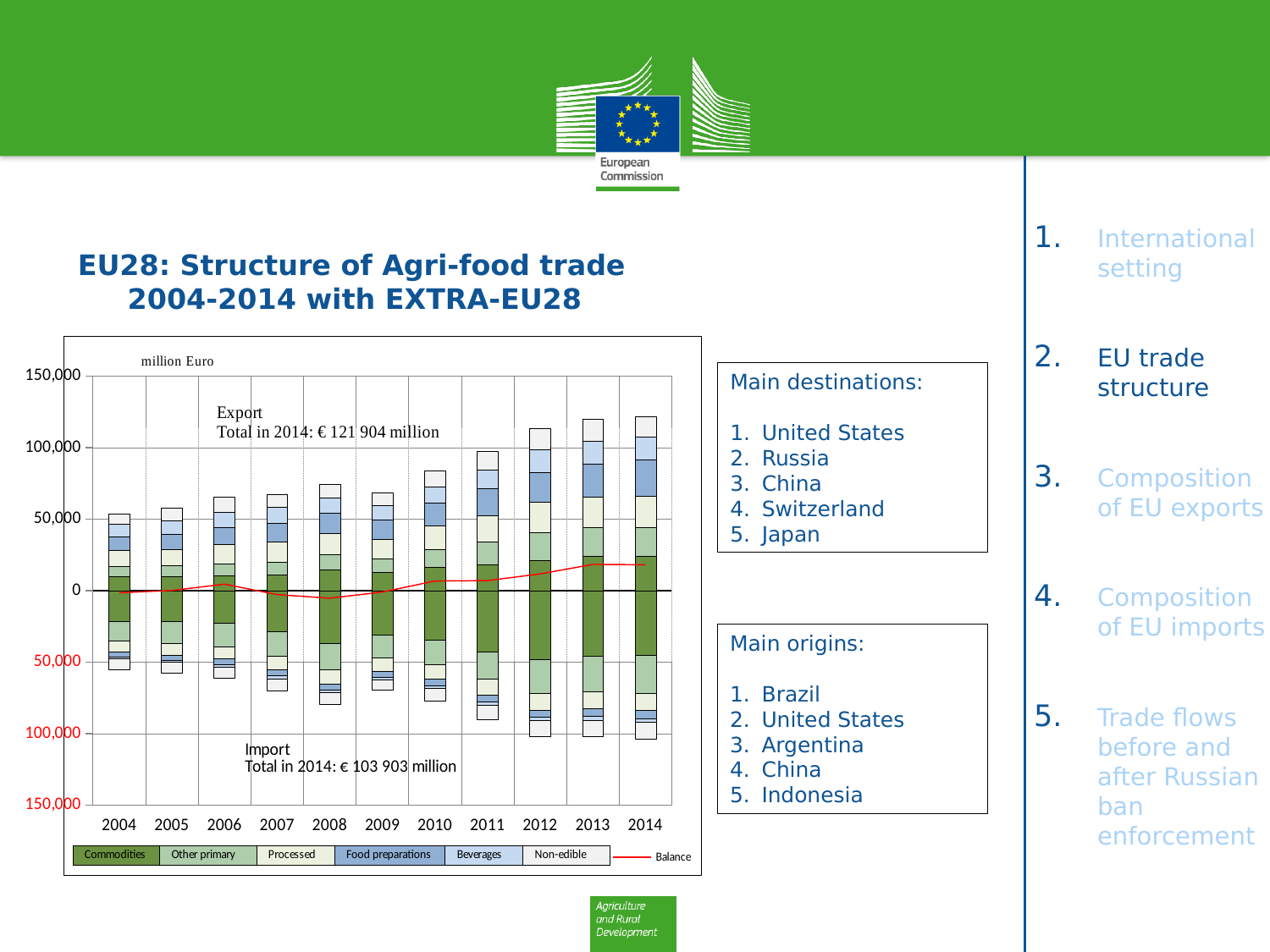

# EU28: Structure of Agri-food trade 2004-2014 with EXTRA-EU28
International setting

EU trade structure

Composition of EU exports

Composition of EU imports

Trade flows before and after Russian ban enforcement

### Chart

| Category |  |  |  |  |  |  |  |  |  |  |  |  |  |
|---|---|---|---|---|---|---|---|---|---|---|---|---|---|
| 2004 | 9614.27496 | 7396.98875 | 10932.27449 | 9898.31951 | 8437.24125 | 7372.77516 | -21564.27857 | -13800.61595 | -7497.38631 | -3337.75457 | -1253.6089 | -7764.66967 | -1566.4398500000098 |
| 2005 | 9980.85834 | 7442.02938 | 11561.976369999998 | 10646.96912 | 9151.02913 | 8808.82356 | -21474.85375 | -15630.15895 | -7847.90976 | -3523.71016 | -1404.03729 | -7656.897910000001 | 54.118079999992915 |
| 2006 | 10651.94025 | 8319.10839 | 13101.25059 | 11968.66639 | 10684.165939999999 | 10914.69203 | -22878.98118 | -16151.68895 | -8665.45752 | -3856.52715 | -1695.65942 | -7965.91682 | 4425.592550000001 |
| 2007 | 10788.543310000001 | 9190.02859 | 14065.80139 | 13190.05525 | 11156.74213 | 8635.20326 | -28599.872420000003 | -17418.44737 | -9537.31483 | -4116.94991 | -1841.25841 | -8354.34327 | -2841.812280000013 |
| 2008 | 14331.04125 | 10884.67249 | 14618.87998 | 14115.62917 | 10592.66816 | 9874.03067 | -37209.36821 | -17833.779 | -10090.90064 | -4267.70175 | -1944.64685 | -8410.70401 | -5340.178740000003 |
| 2009 | 12521.49882 | 10004.56936 | 13291.380720000001 | 13918.254369999999 | 9776.40036 | 9114.71561 | -30711.2735 | -16266.13824 | -9185.04011 | -4192.07281 | -1884.09411 | -7450.42127 | -1062.2207999999955 |
| 2010 | 16259.65963 | 12775.69943 | 16149.84647 | 15952.67094 | 11592.19686 | 11043.220029999999 | -34293.04329 | -17669.628149999997 | -9777.44754 | -4583.27492 | -2123.34868 | -8653.67118 | 6672.8796 |
| 2011 | 18309.63022 | 15830.971150000001 | 18558.33424 | 18410.98606 | 13459.59055 | 12594.35972 | -42977.291880000004 | -19008.012600000002 | -10770.657369999999 | -4993.992990000001 | -2148.8003 | -10327.036279999998 | 6938.080520000003 |
| 2012 | 21106.31594 | 19695.51229 | 20838.13134 | 21173.08221 | 15925.30016 | 14740.18216 | -47872.89334 | -23888.85223 | -11629.53668 | -5263.57312 | -2362.47763 | -10848.89956 | 11612.291539999991 |
| 2013 | 23941.955420000002 | 19905.31634 | 21539.141170000003 | 23236.868670000003 | 15954.09835 | 15439.88792 | -45666.97943 | -25048.467539999998 | -11827.04077 | -5539.25274 | -2442.38125 | -11244.47023 | 18248.67591000002 |
| 2014 | 24280.71247 | 19988.63593 | 21954.11596 | 25394.00936 | 15809.302169999999 | 14477.525220000001 | -45445.03073 | -26376.705120000002 | -12065.32726 | -5829.1770400000005 | -2489.3418500000002 | -11697.44368 | 18001.275429999994 |
Main destinations:

United States
Russia
China
Switzerland
Japan
Main origins:

Brazil
United States
Argentina
China
Indonesia